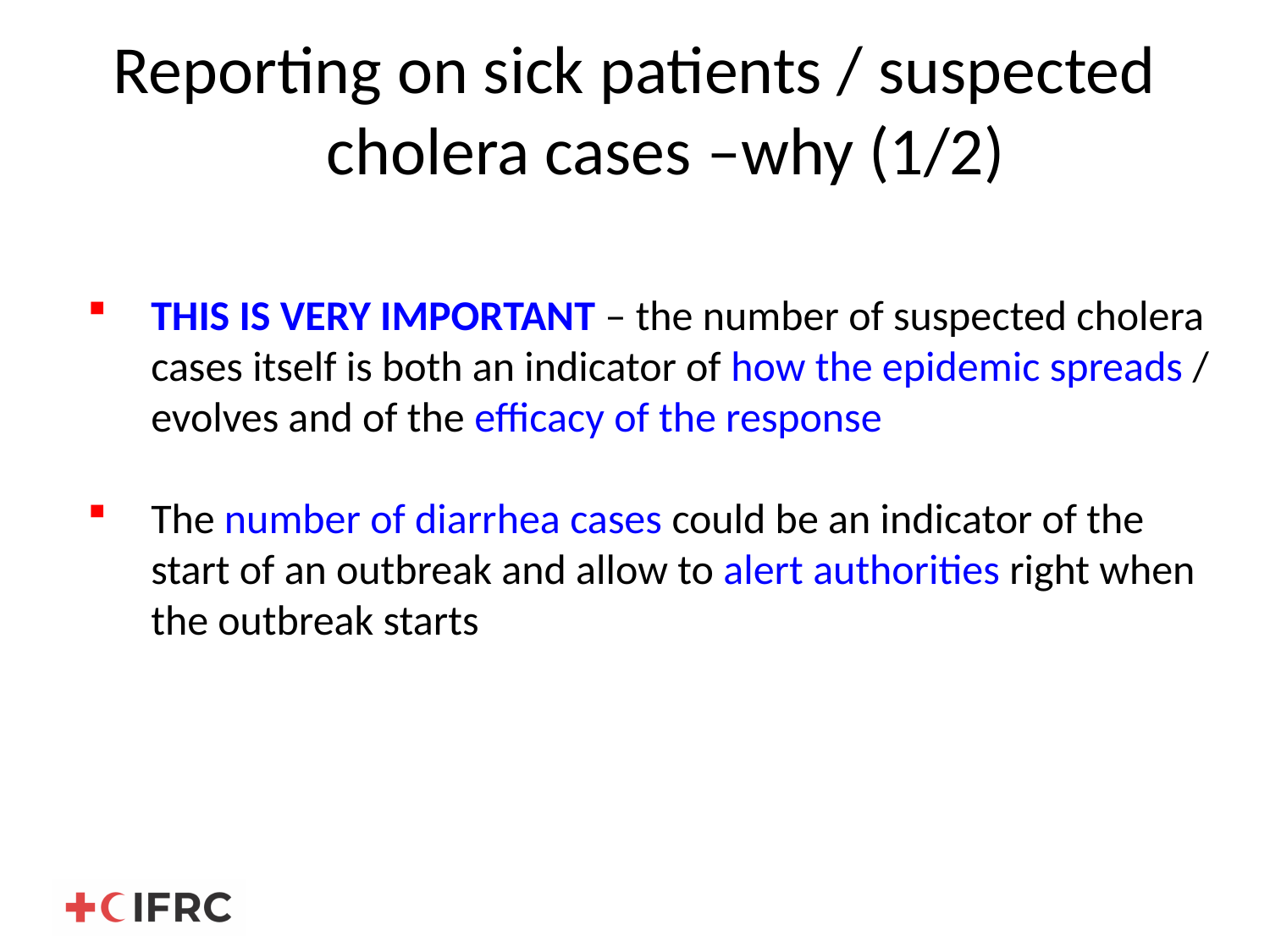

# Reporting on sick patients / suspected cholera cases –why (1/2)
THIS IS VERY IMPORTANT – the number of suspected cholera cases itself is both an indicator of how the epidemic spreads / evolves and of the efficacy of the response

The number of diarrhea cases could be an indicator of the start of an outbreak and allow to alert authorities right when the outbreak starts